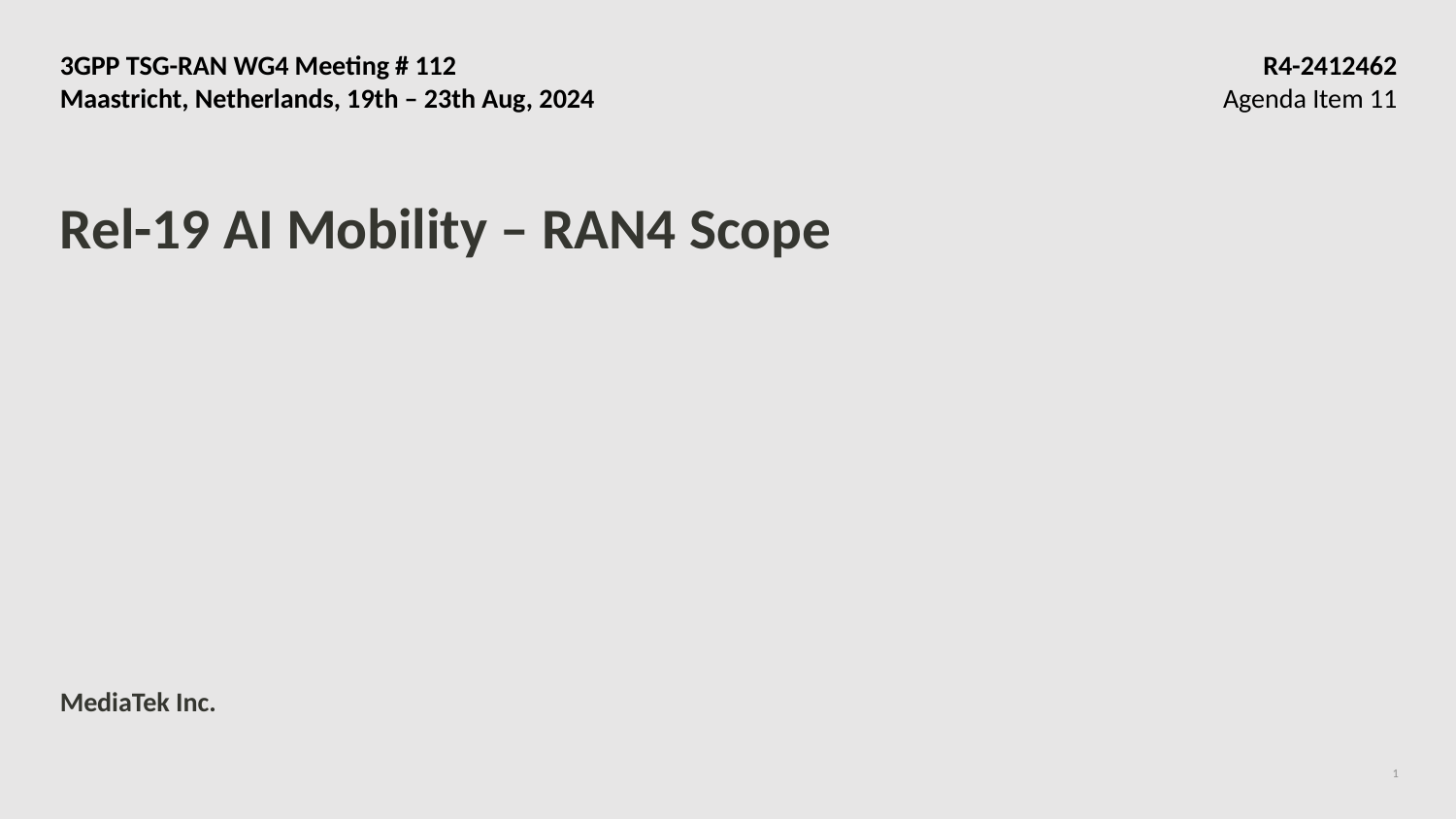

3GPP TSG-RAN WG4 Meeting # 112	R4-2412462
Maastricht, Netherlands, 19th – 23th Aug, 2024	Agenda Item 11
# Rel-19 AI Mobility – RAN4 Scope
MediaTek Inc.
1